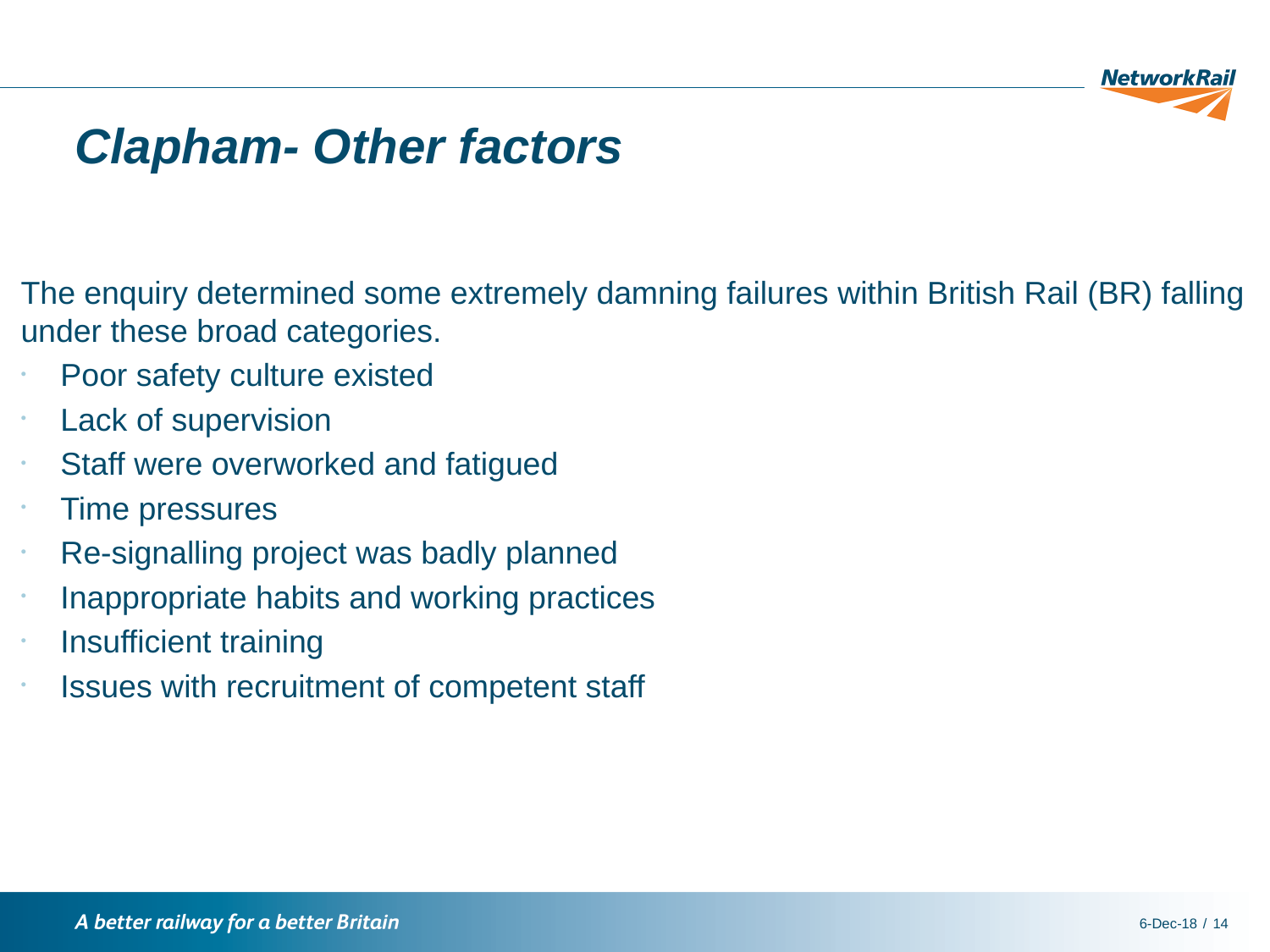

# Clapham- Other factors
The enquiry determined some extremely damning failures within British Rail (BR) falling under these broad categories.
Poor safety culture existed
Lack of supervision
Staff were overworked and fatigued
Time pressures
Re-signalling project was badly planned
Inappropriate habits and working practices
Insufficient training
Issues with recruitment of competent staff
6-Dec-18
14